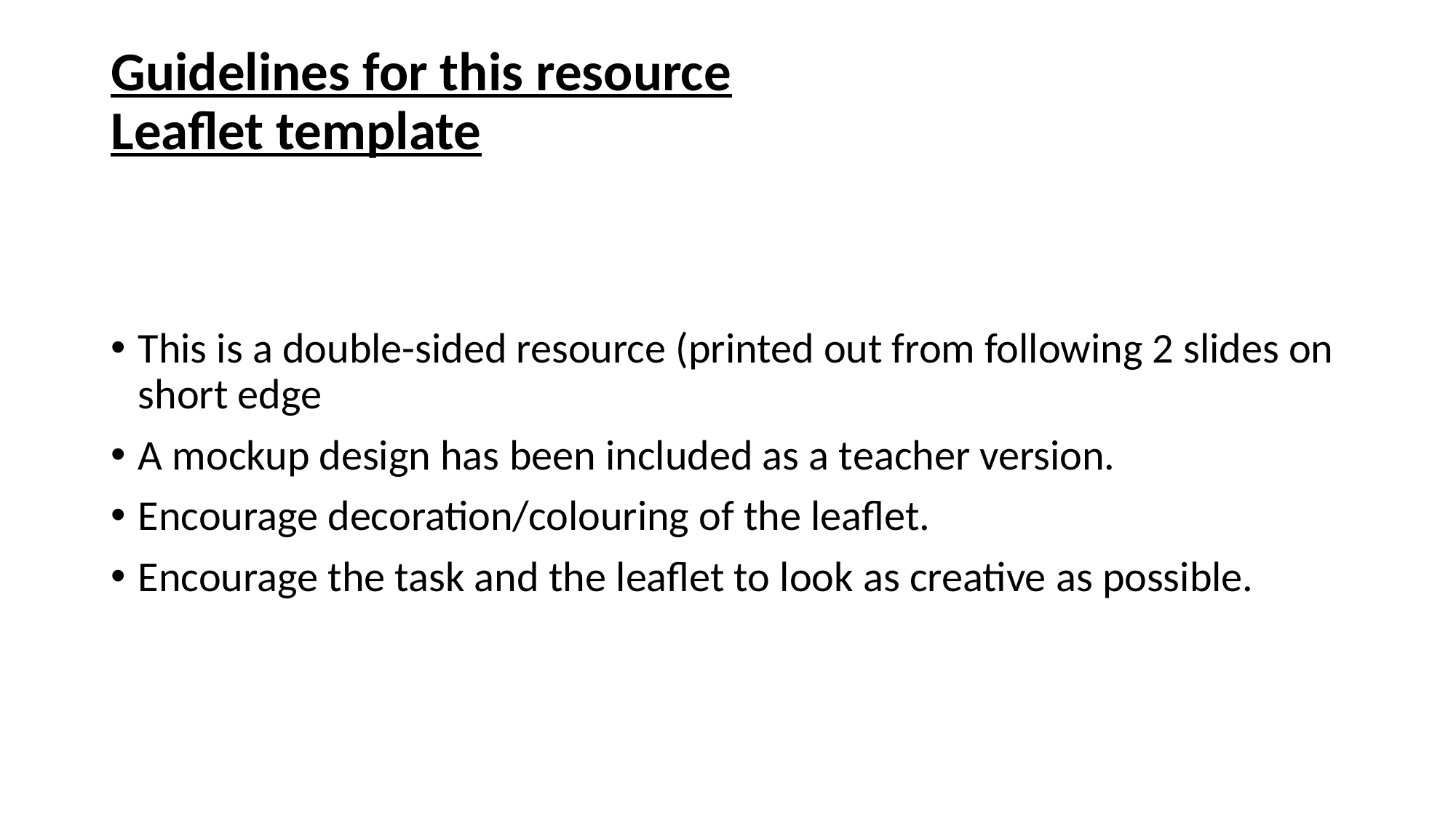

# Guidelines for this resource Leaflet template
This is a double-sided resource (printed out from following 2 slides on short edge
A mockup design has been included as a teacher version.
Encourage decoration/colouring of the leaflet.
Encourage the task and the leaflet to look as creative as possible.